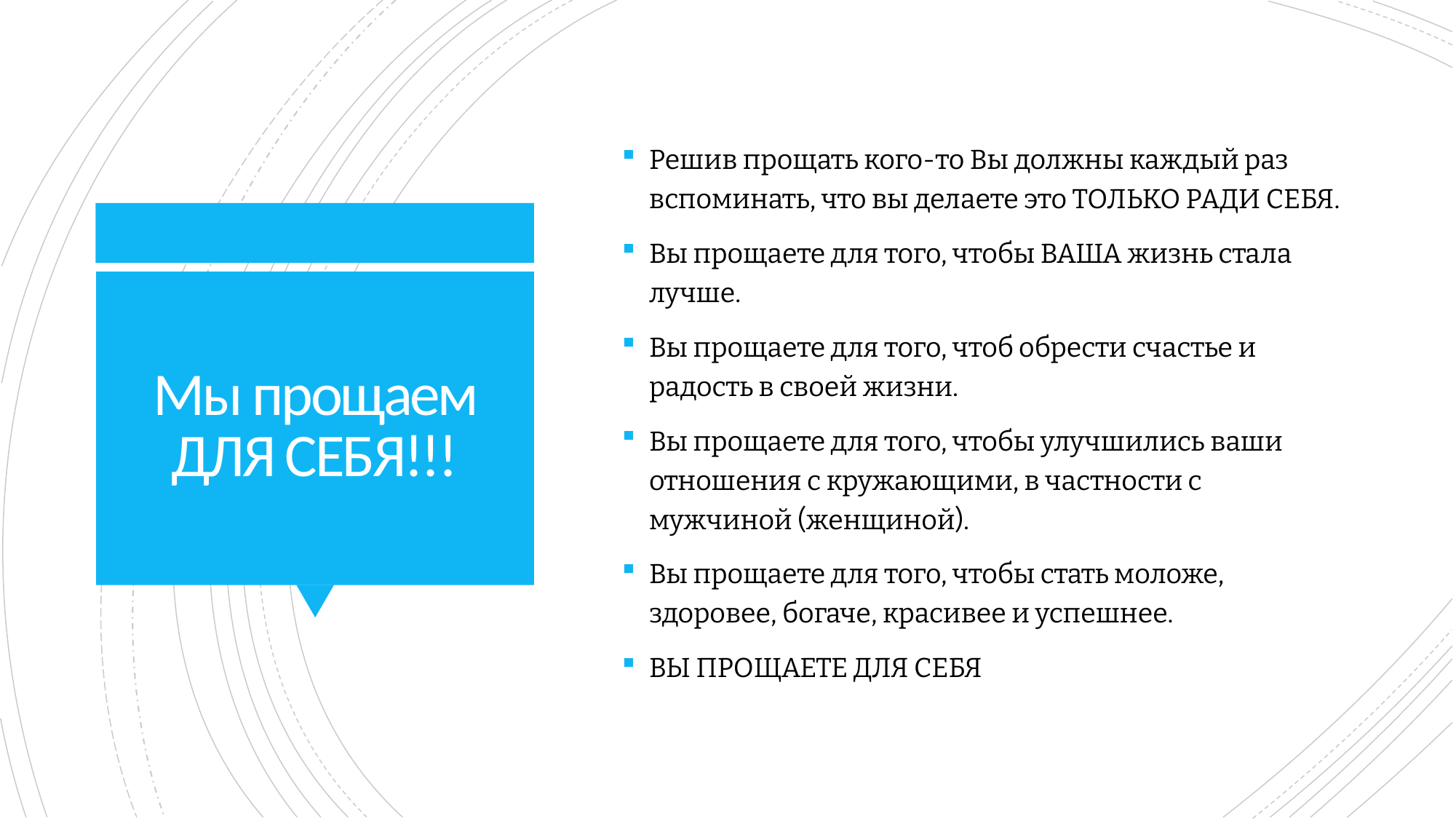

Решив прощать кого-то Вы должны каждый раз вспоминать, что вы делаете это ТОЛЬКО РАДИ СЕБЯ.
Вы прощаете для того, чтобы ВАША жизнь стала лучше.
Вы прощаете для того, чтоб обрести счастье и радость в своей жизни.
Вы прощаете для того, чтобы улучшились ваши отношения с кружающими, в частности с мужчиной (женщиной).
Вы прощаете для того, чтобы стать моложе, здоровее, богаче, красивее и успешнее.
ВЫ ПРОЩАЕТЕ ДЛЯ СЕБЯ
# Мы прощаем ДЛЯ СЕБЯ!!!